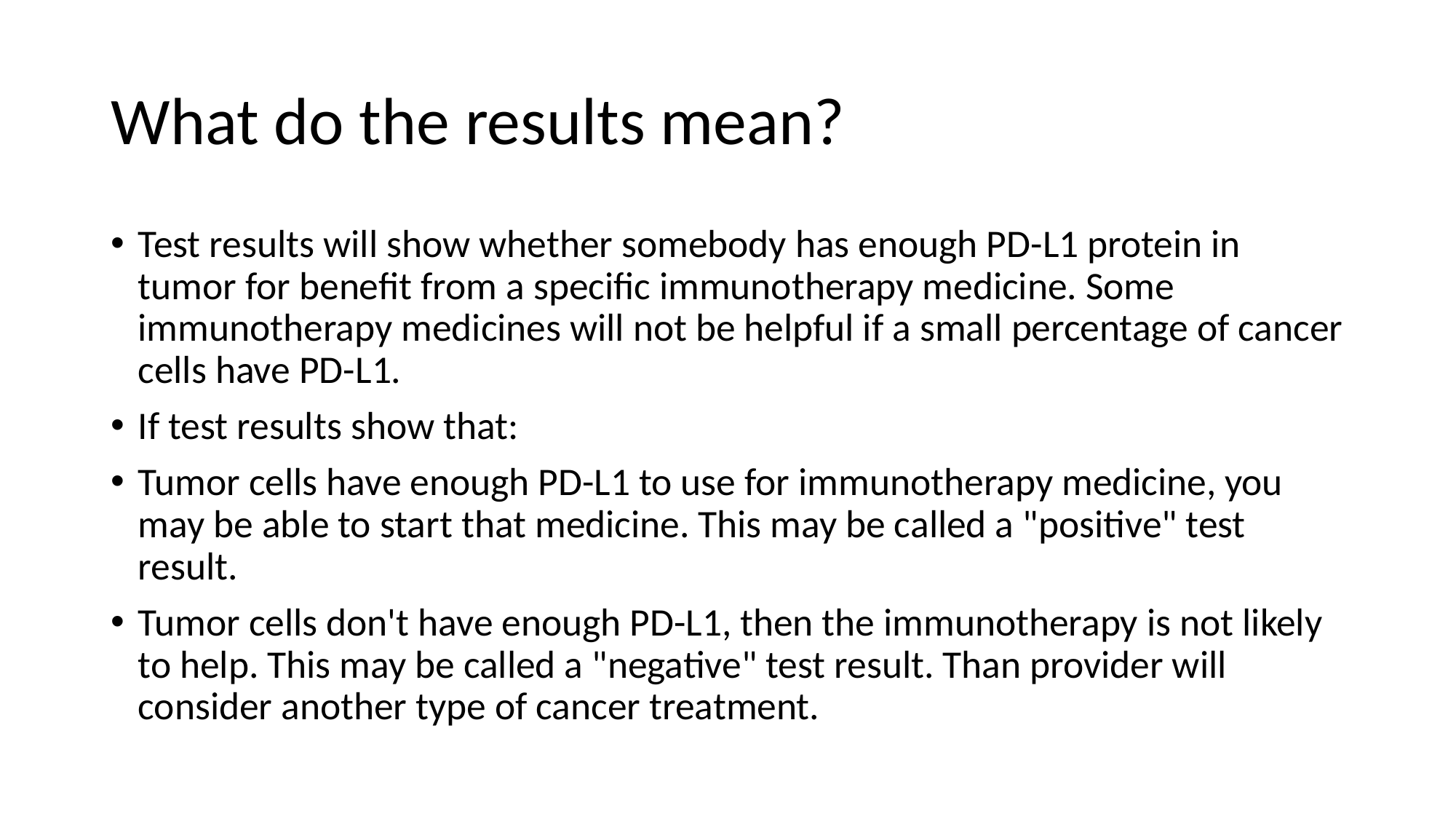

# What do the results mean?
Test results will show whether somebody has enough PD-L1 protein in tumor for benefit from a specific immunotherapy medicine. Some immunotherapy medicines will not be helpful if a small percentage of cancer cells have PD-L1.
If test results show that:
Tumor cells have enough PD-L1 to use for immunotherapy medicine, you may be able to start that medicine. This may be called a "positive" test result.
Tumor cells don't have enough PD-L1, then the immunotherapy is not likely to help. This may be called a "negative" test result. Than provider will consider another type of cancer treatment.